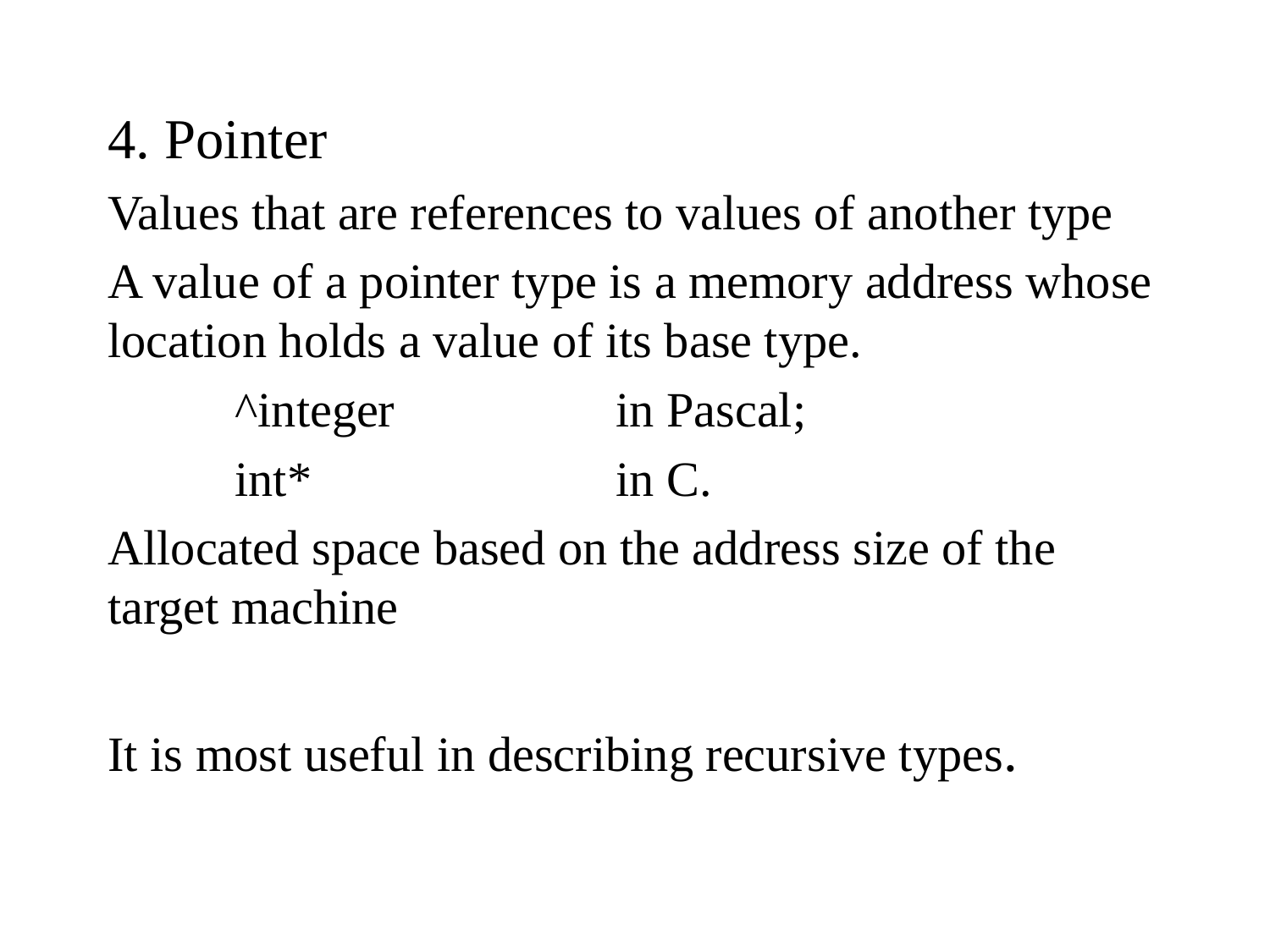

4. Pointer
Values that are references to values of another type
A value of a pointer type is a memory address whose location holds a value of its base type.
	^integer		in Pascal;
	int*			in C.
Allocated space based on the address size of the target machine

It is most useful in describing recursive types.